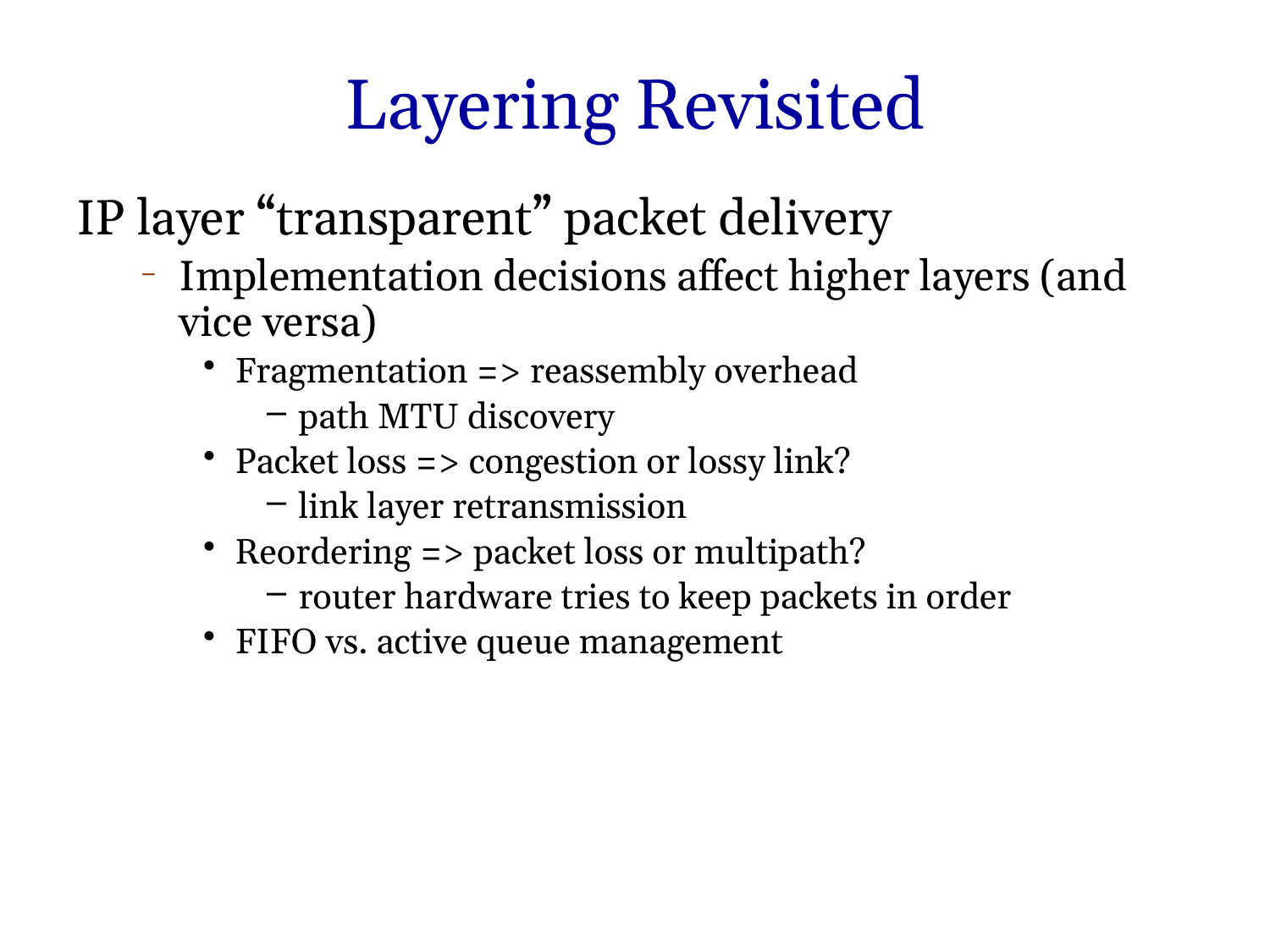

# Layering Revisited
IP layer “transparent” packet delivery
Implementation decisions affect higher layers (and vice versa)
Fragmentation => reassembly overhead
path MTU discovery
Packet loss => congestion or lossy link?
link layer retransmission
Reordering => packet loss or multipath?
router hardware tries to keep packets in order
FIFO vs. active queue management